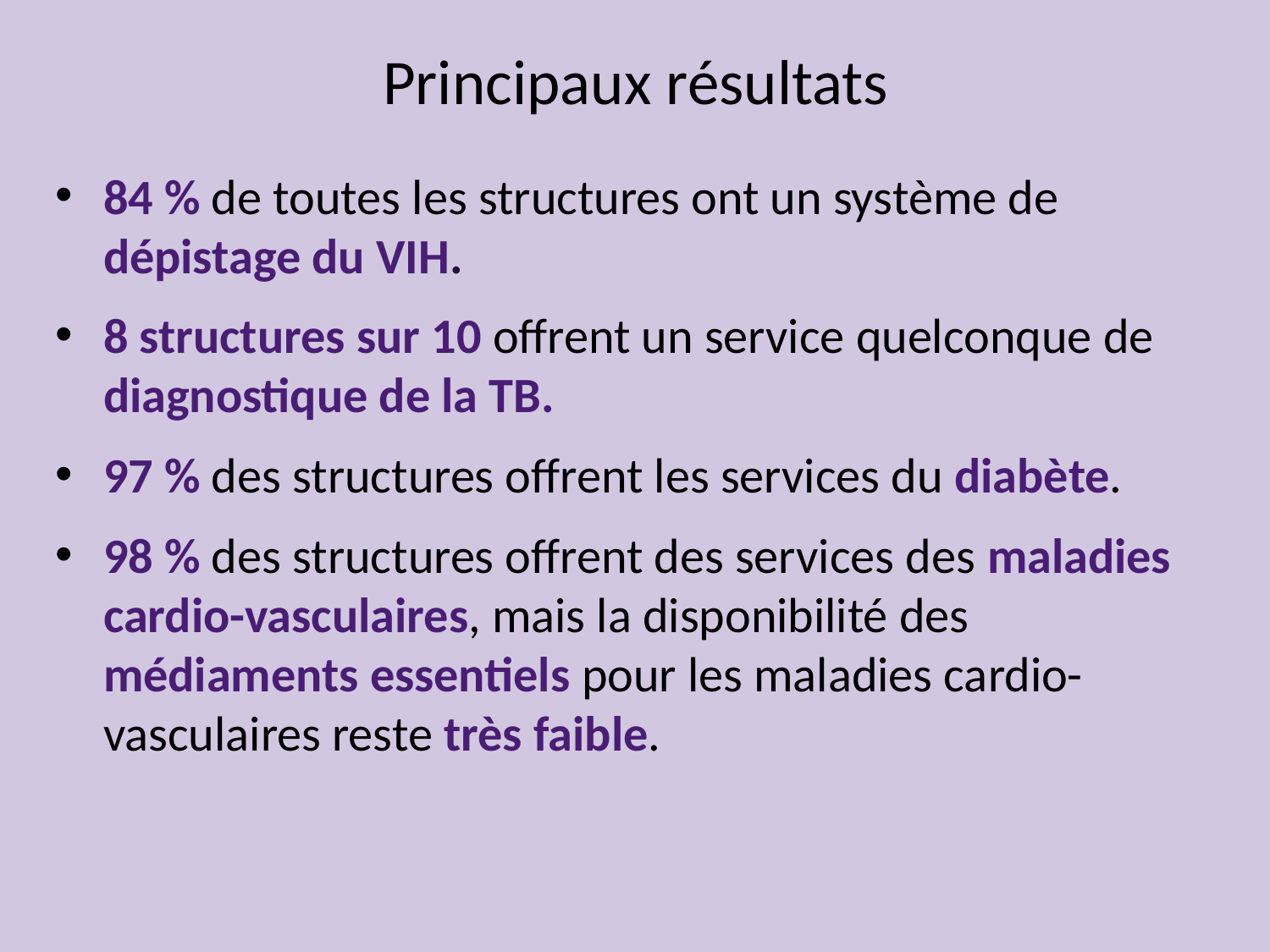

Principaux résultats
84 % de toutes les structures ont un système de dépistage du VIH.
8 structures sur 10 offrent un service quelconque de diagnostique de la TB.
97 % des structures offrent les services du diabète.
98 % des structures offrent des services des maladies cardio-vasculaires, mais la disponibilité des médiaments essentiels pour les maladies cardio-vasculaires reste très faible.